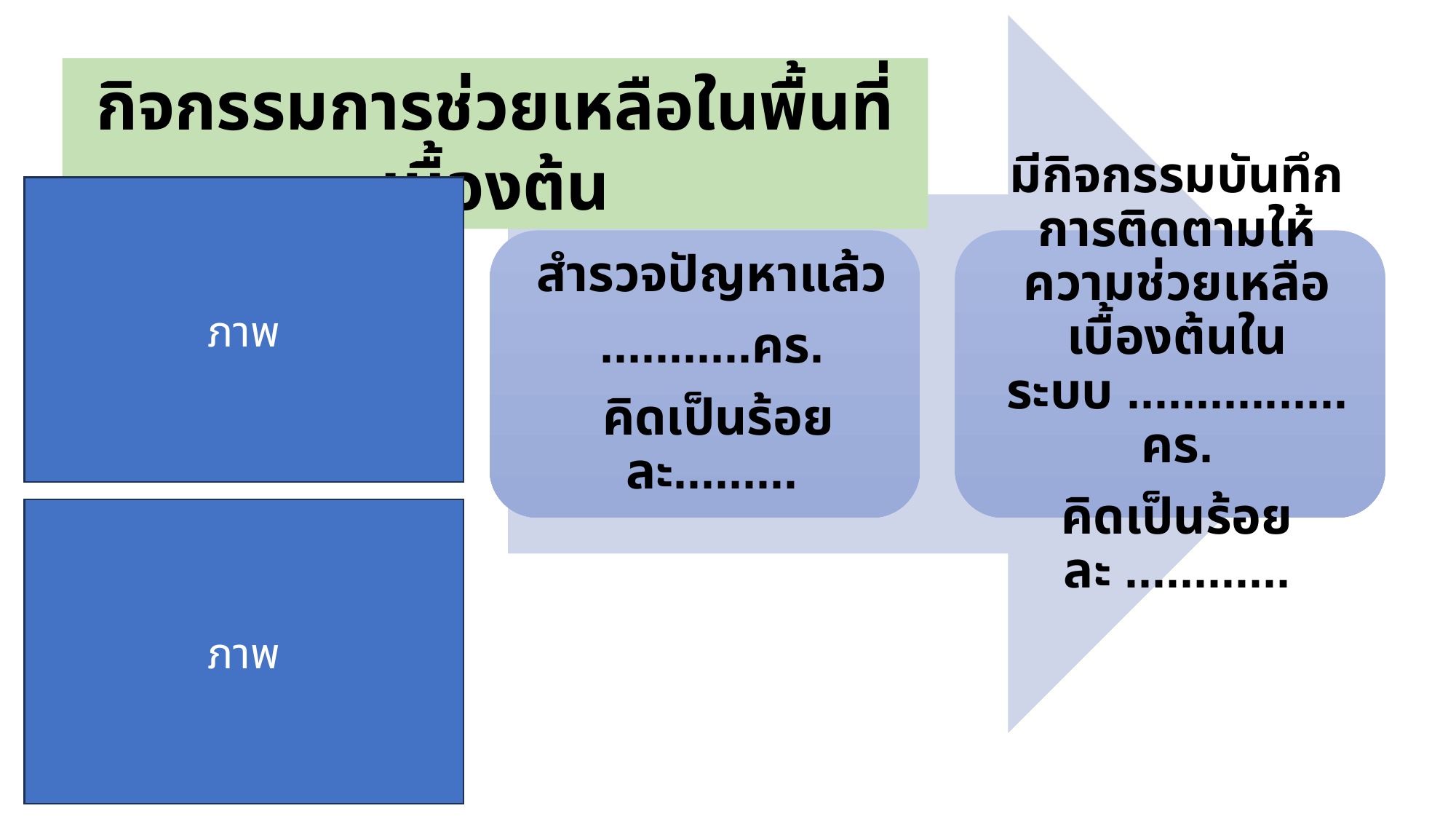

สำรวจปัญหาแล้ว
...........คร.
 คิดเป็นร้อยละ.........
มีกิจกรรมบันทึกการติดตามให้ความช่วยเหลือเบื้องต้นในระบบ ................คร.
คิดเป็นร้อยละ ............
กิจกรรมการช่วยเหลือในพื้นที่เบื้องต้น
ภาพ
ภาพ